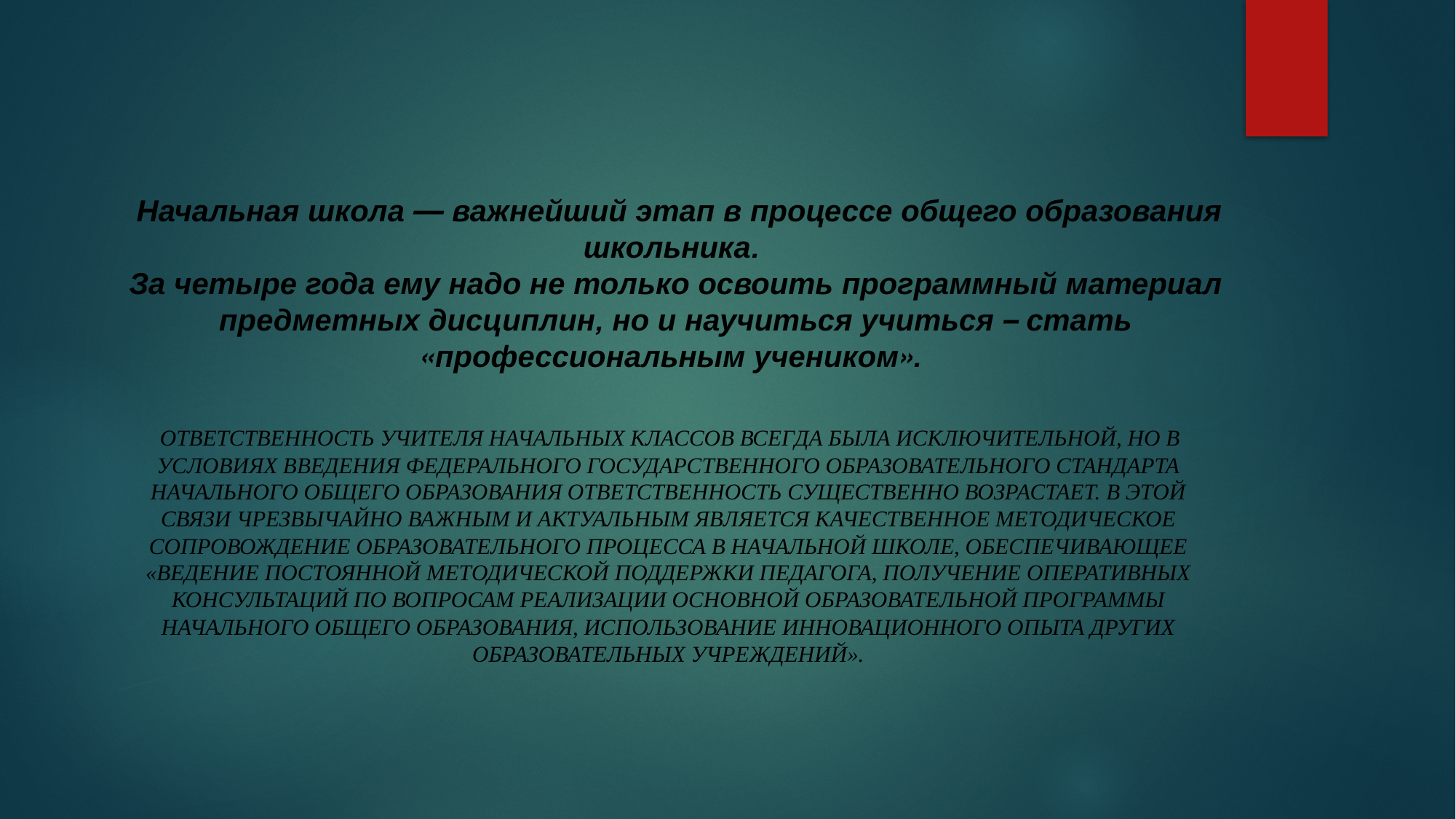

# Начальная школа — важнейший этап в процессе общего образования школьника. За четыре года ему надо не только освоить программный материал предметных дисциплин, но и научиться учиться – стать «профессиональным учеником».

 Ответственность учителя начальных классов всегда была исключительной, но в условиях введения федерального государственного образовательного стандарта начального общего образования ответственность существенно возрастает. В этой связи чрезвычайно важным и актуальным является качественное методическое сопровождение образовательного процесса в начальной школе, обеспечивающее «ведение постоянной методической поддержки педагога, получение оперативных консультаций по вопросам реализации основной образовательной программы начального общего образования, использование инновационного опыта других образовательных учреждений».